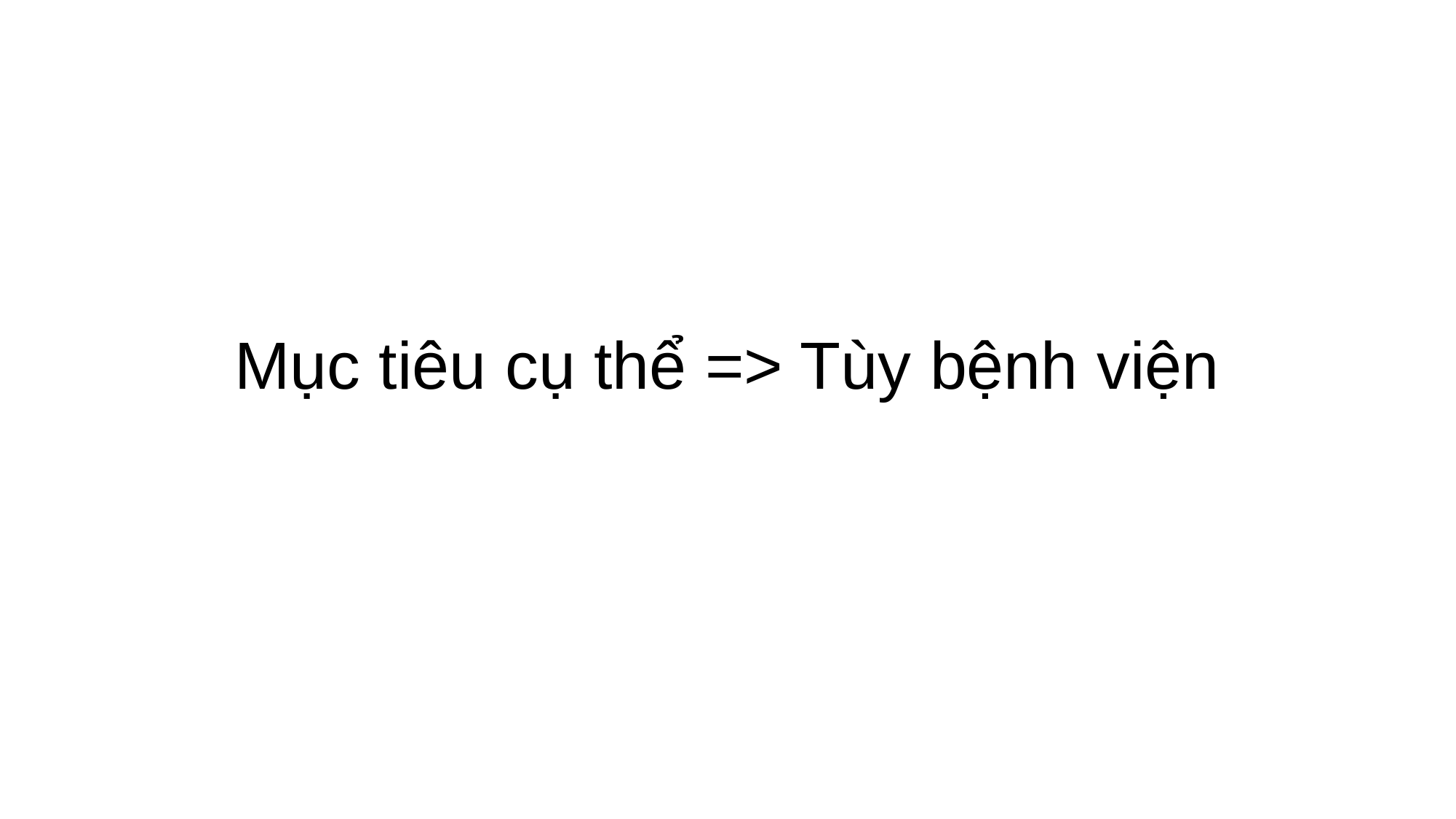

# Mục tiêu cụ thể => Tùy bệnh viện